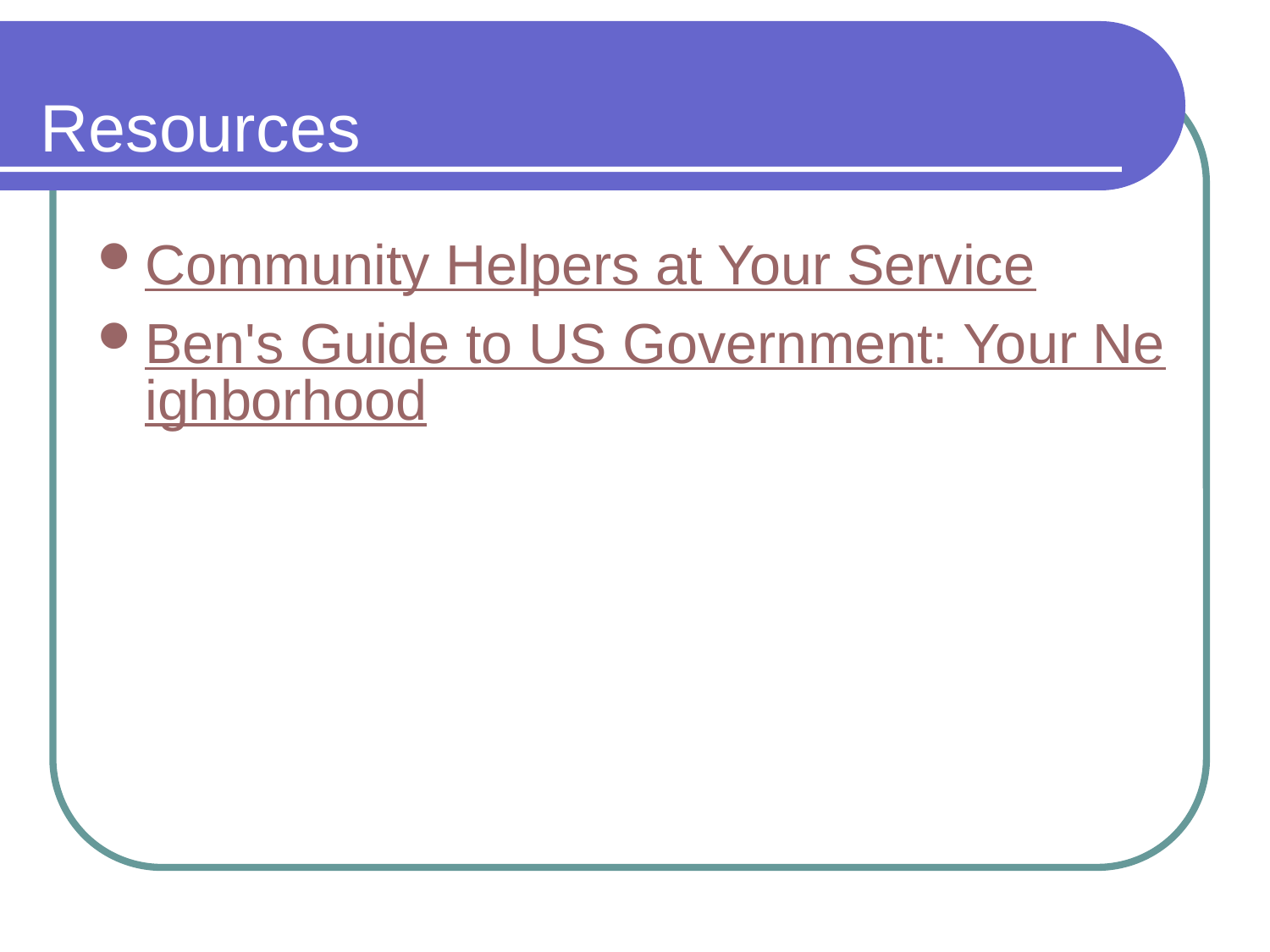

# Resources
Community Helpers at Your Service
Ben's Guide to US Government: Your Neighborhood